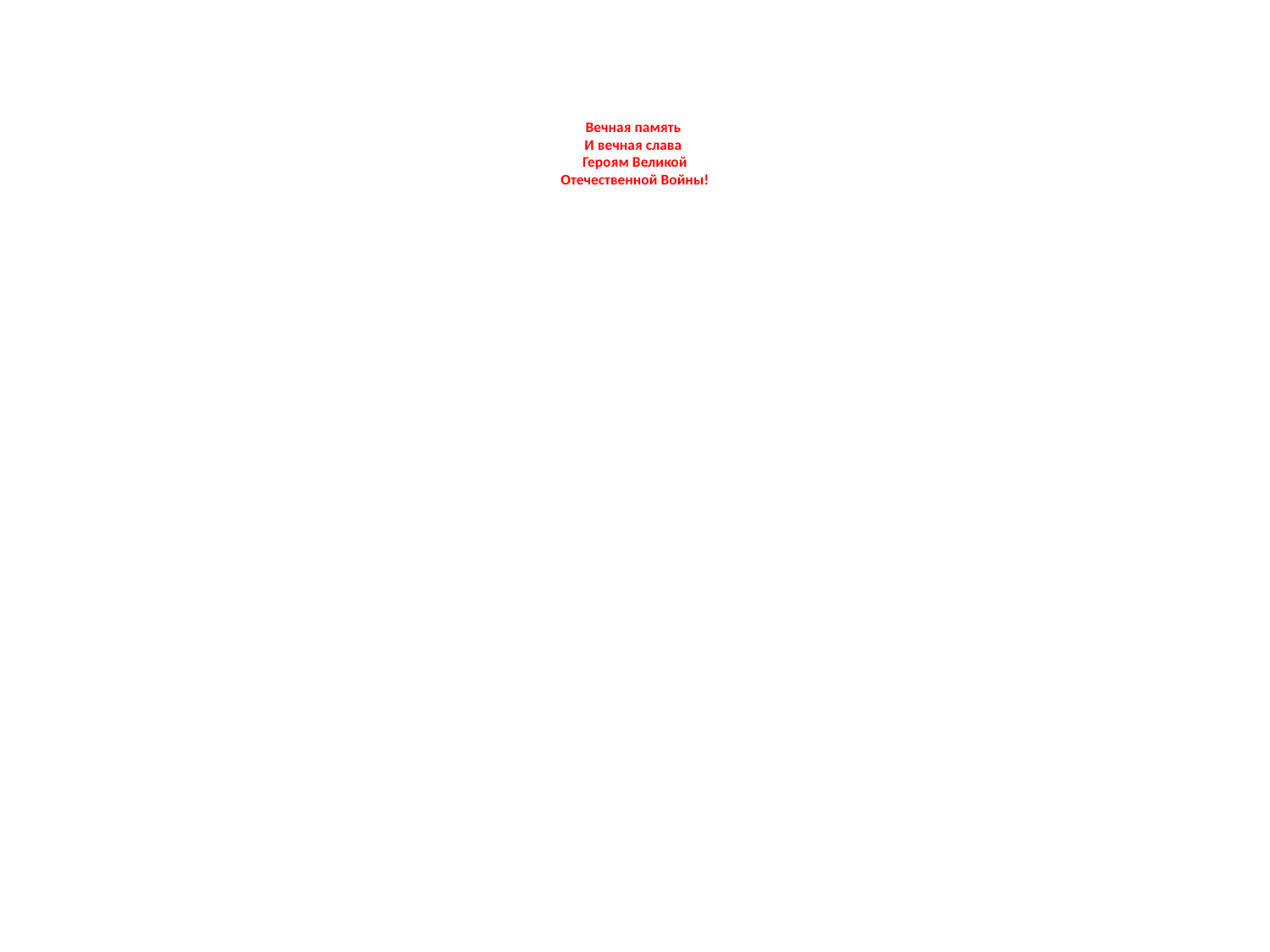

# Вечная память И вечная слава Героям Великой Отечественной Войны!